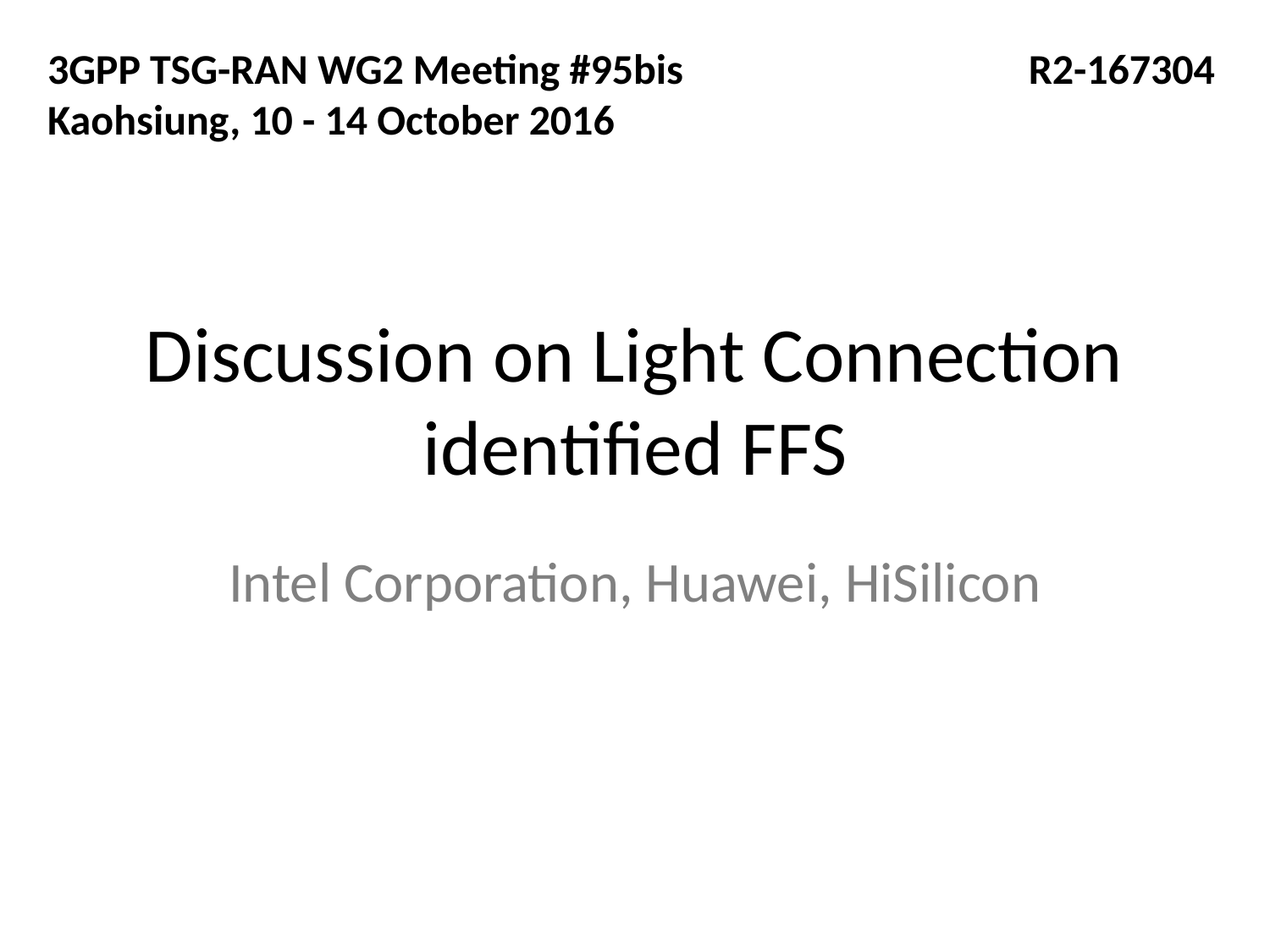

3GPP TSG-RAN WG2 Meeting #95bis	                       R2-167304
Kaohsiung, 10 - 14 October 2016
# Discussion on Light Connection identified FFS
Intel Corporation, Huawei, HiSilicon